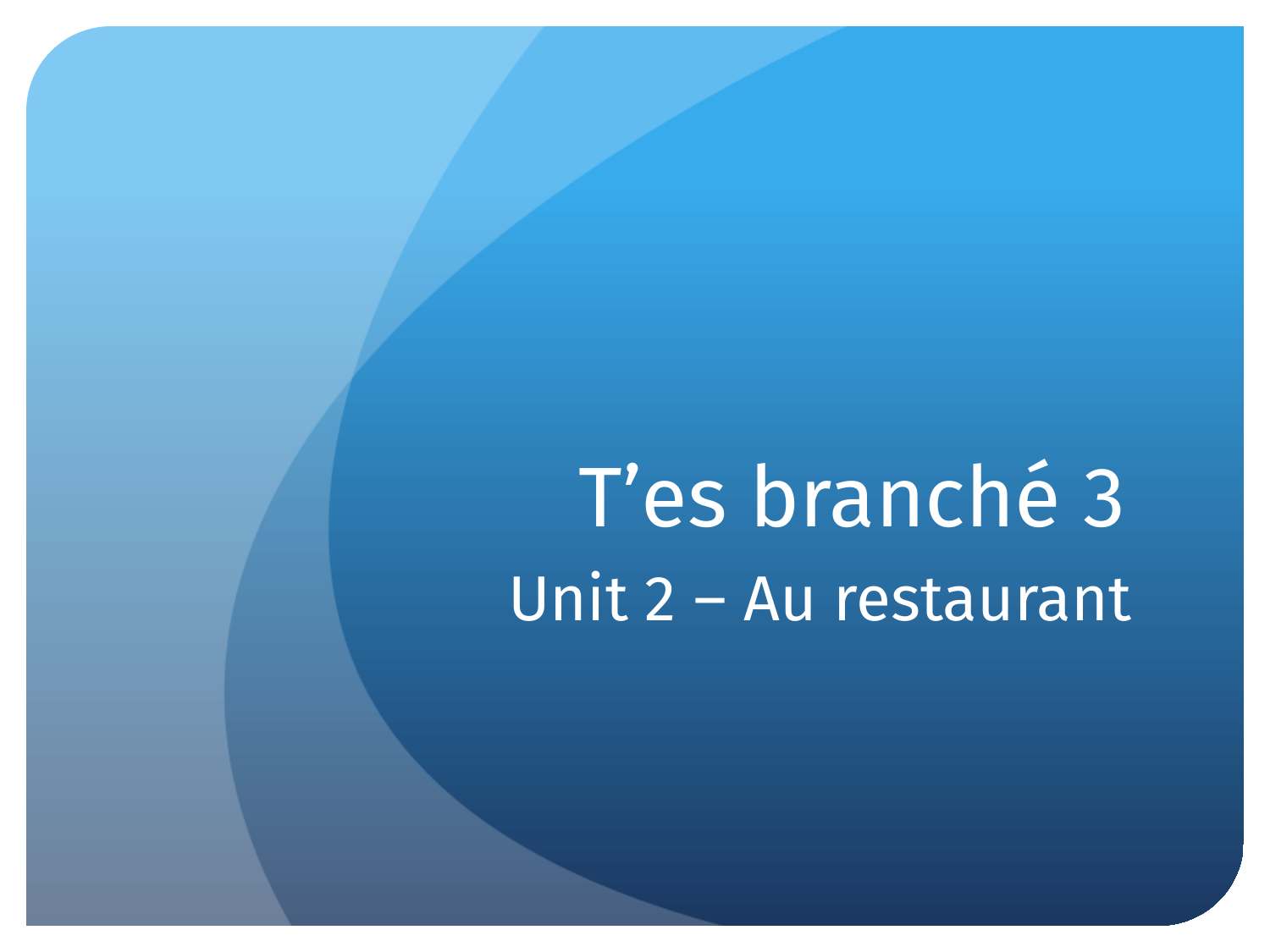

# T’es branché 3
Unit 2 – Au restaurant